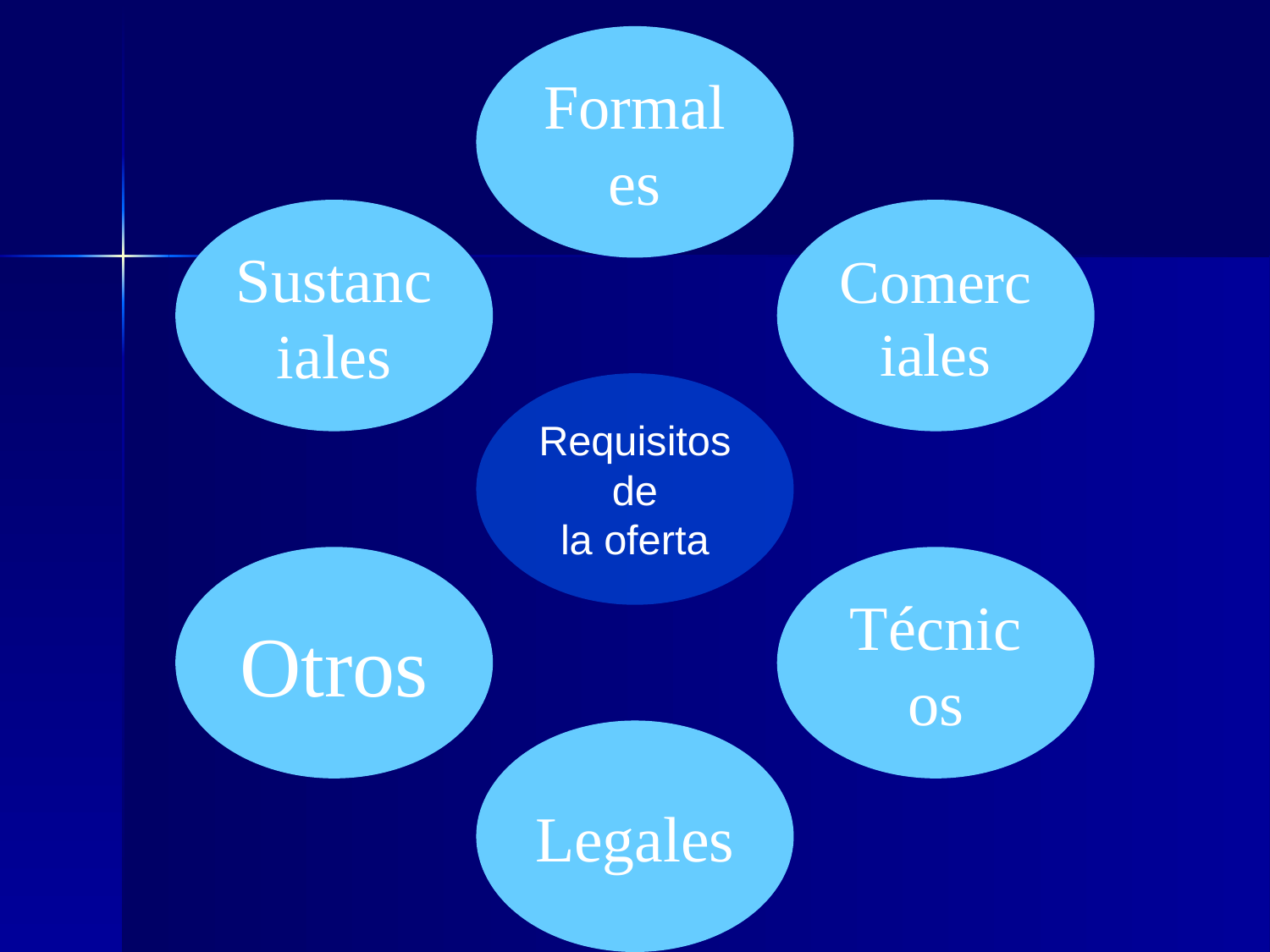

Requisitos de
la oferta
Formales
Comerciales
Técnicos
Legales
Otros
Sustanciales